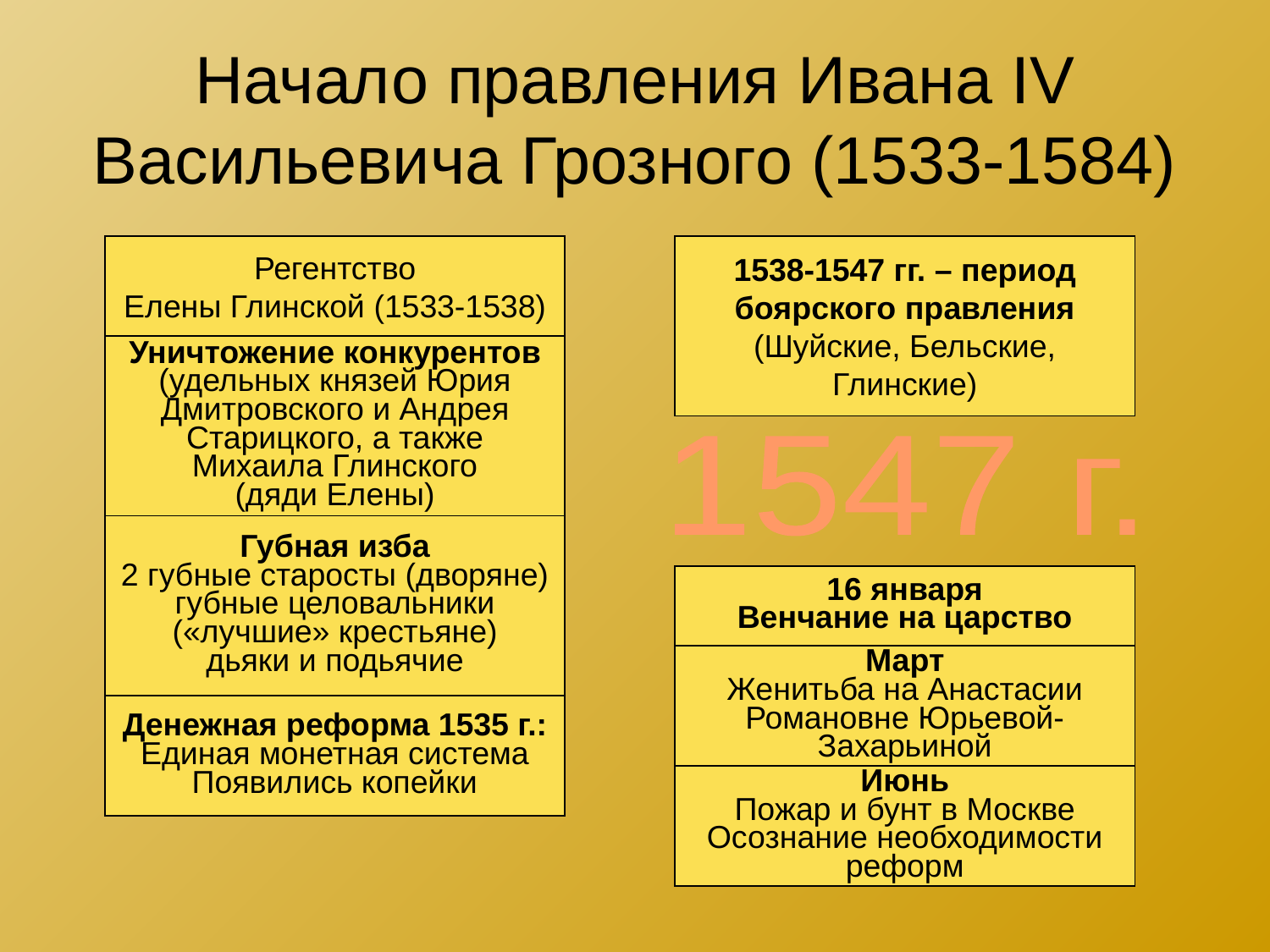

# Начало правления Ивана IV Васильевича Грозного (1533-1584)
Регентство
Елены Глинской (1533-1538)
1538-1547 гг. – период
боярского правления
(Шуйские, Бельские,
Глинские)
Уничтожение конкурентов
(удельных князей Юрия
Дмитровского и Андрея
Старицкого, а также
Михаила Глинского
(дяди Елены)
1547 г.
Губная реформа:
Судебные дела в руках
выборных губных старост
(«обыск» и наказание
виновных)
Губная изба
2 губные старосты (дворяне)
губные целовальники
(«лучшие» крестьяне)
дьяки и подьячие
16 января
Венчание на царство
Март
Женитьба на Анастасии
Романовне Юрьевой-
Захарьиной
Денежная реформа 1535 г.:
Единая монетная система
Появились копейки
Июнь
Пожар и бунт в Москве
Осознание необходимости
реформ